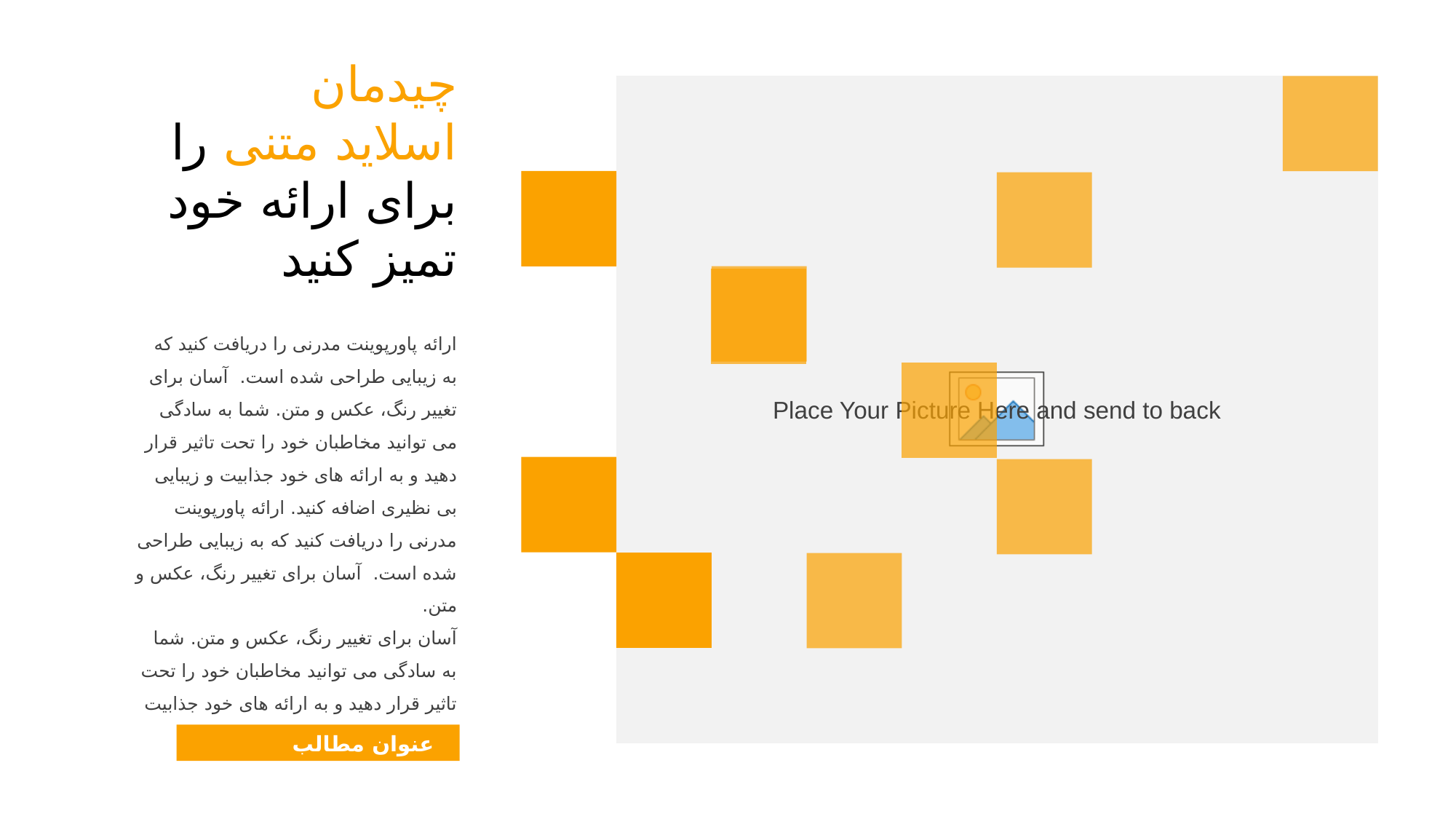

چیدمان
اسلاید متنی را برای ارائه خود تمیز کنید

ارائه پاورپوینت مدرنی را دریافت کنید که به زیبایی طراحی شده است.  آسان برای تغییر رنگ، عکس و متن. شما به سادگی می توانید مخاطبان خود را تحت تاثیر قرار دهید و به ارائه های خود جذابیت و زیبایی بی نظیری اضافه کنید. ارائه پاورپوینت مدرنی را دریافت کنید که به زیبایی طراحی شده است.  آسان برای تغییر رنگ، عکس و متن.
آسان برای تغییر رنگ، عکس و متن. شما به سادگی می توانید مخاطبان خود را تحت تاثیر قرار دهید و به ارائه های خود جذابیت و زیبایی بی نظیری اضافه کنید.

  عنوان مطالب